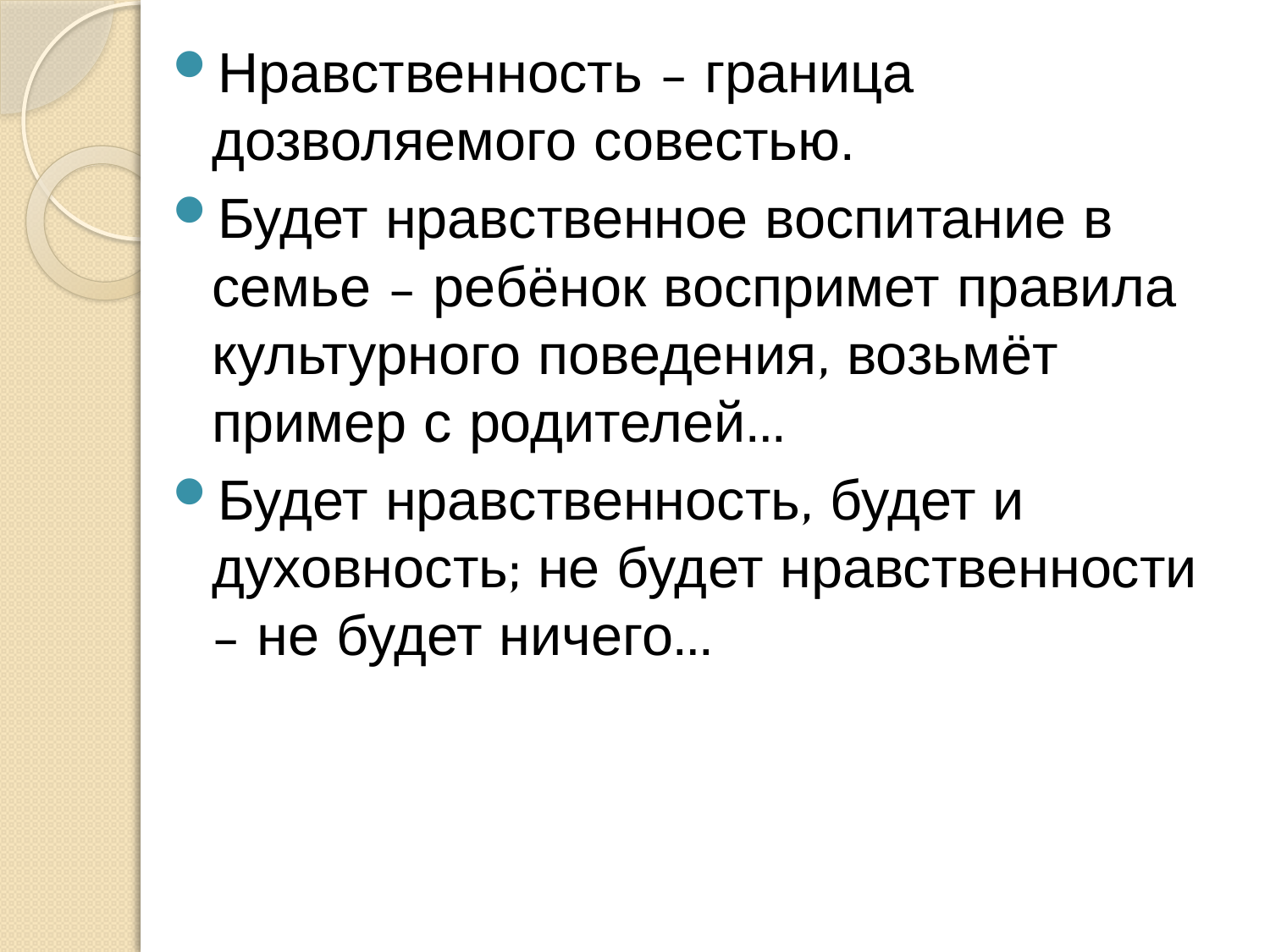

Нравственность – граница дозволяемого совестью.
Будет нравственное воспитание в семье – ребёнок воспримет правила культурного поведения, возьмёт пример с родителей…
Будет нравственность, будет и духовность; не будет нравственности – не будет ничего…